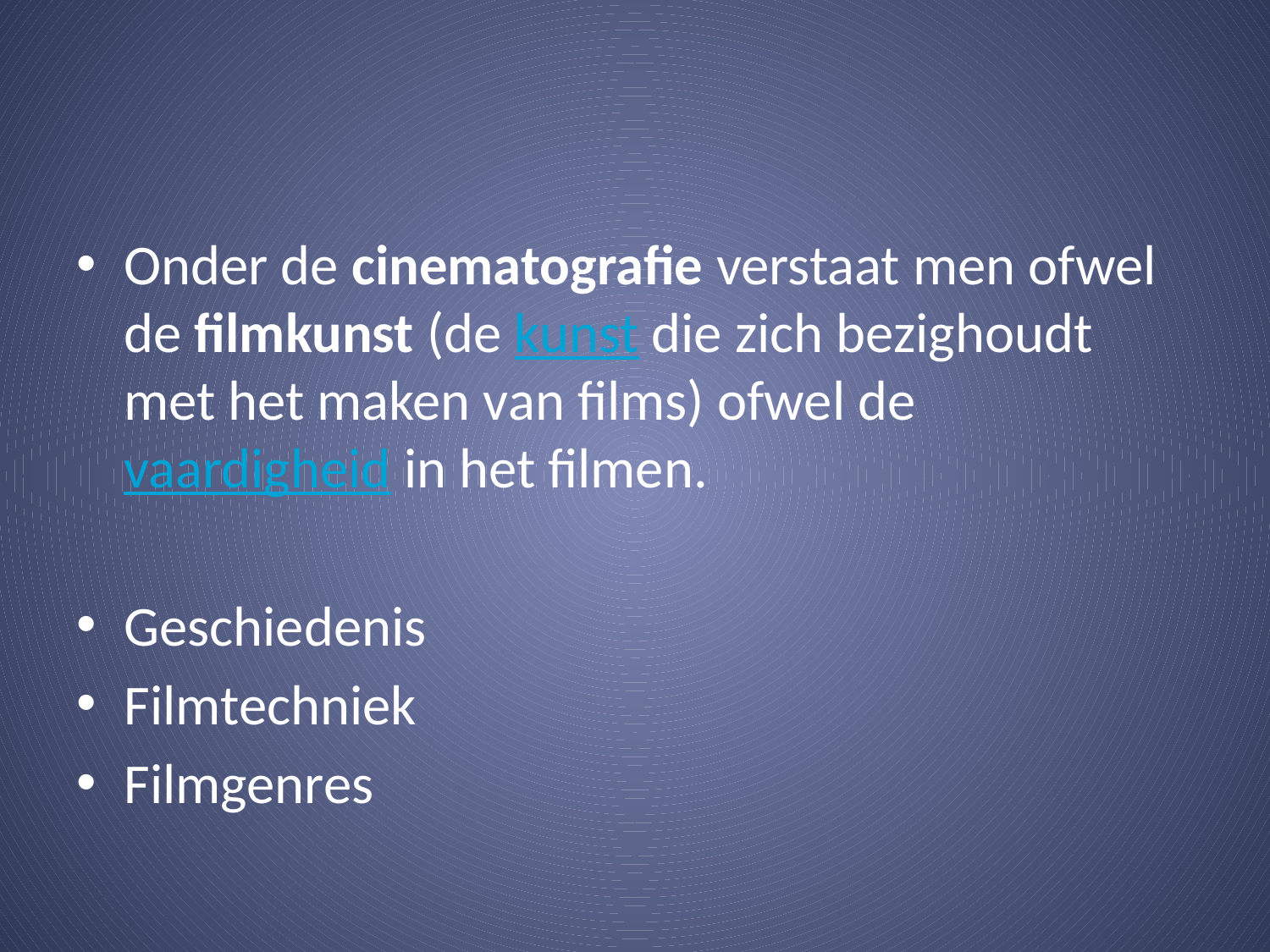

#
Onder de cinematografie verstaat men ofwel de filmkunst (de kunst die zich bezighoudt met het maken van films) ofwel de vaardigheid in het filmen.

Geschiedenis
Filmtechniek
Filmgenres